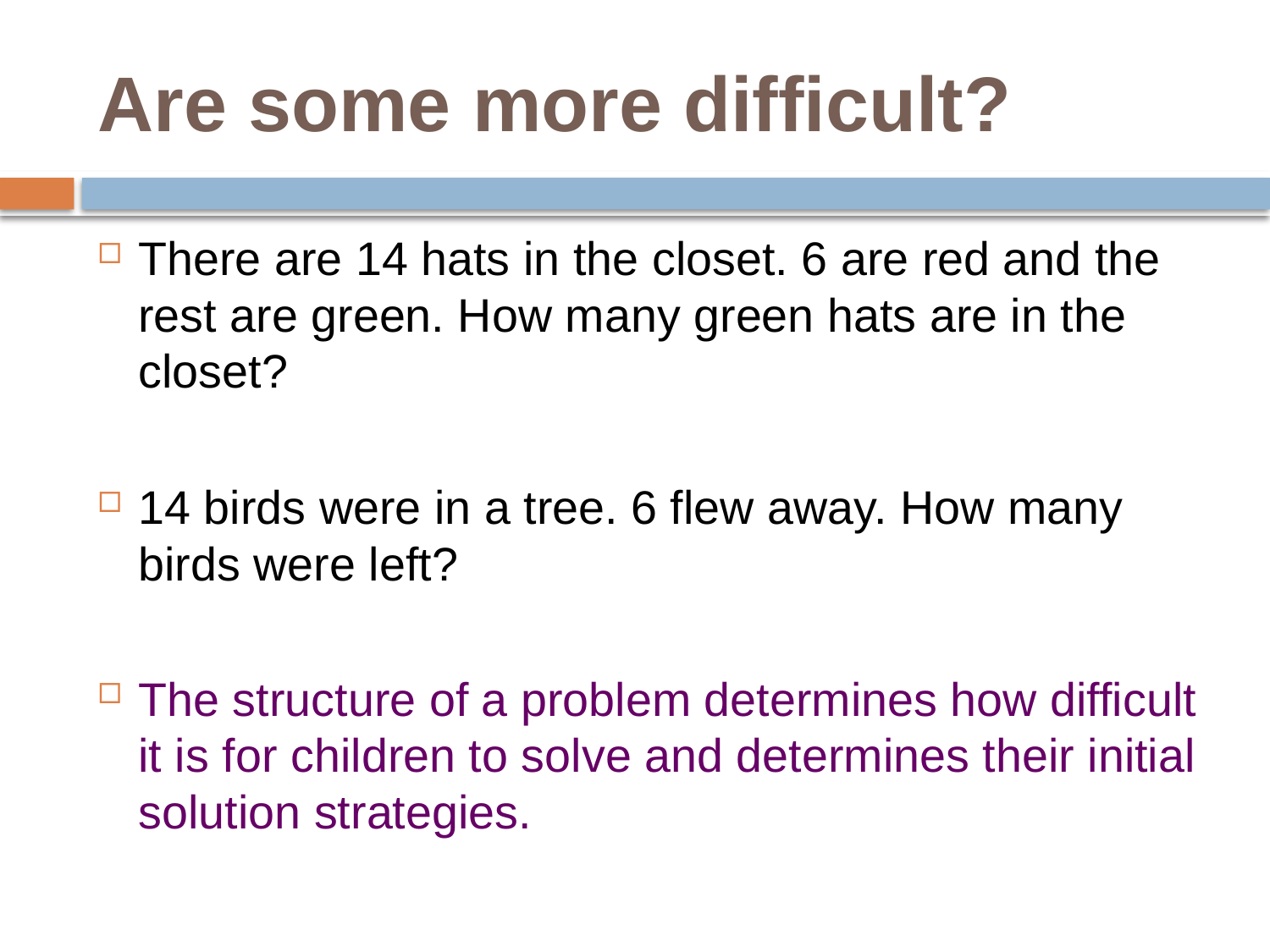

# Are some more difficult?
There are 14 hats in the closet. 6 are red and the rest are green. How many green hats are in the closet?

14 birds were in a tree. 6 flew away. How many birds were left?

The structure of a problem determines how difficult it is for children to solve and determines their initial solution strategies.